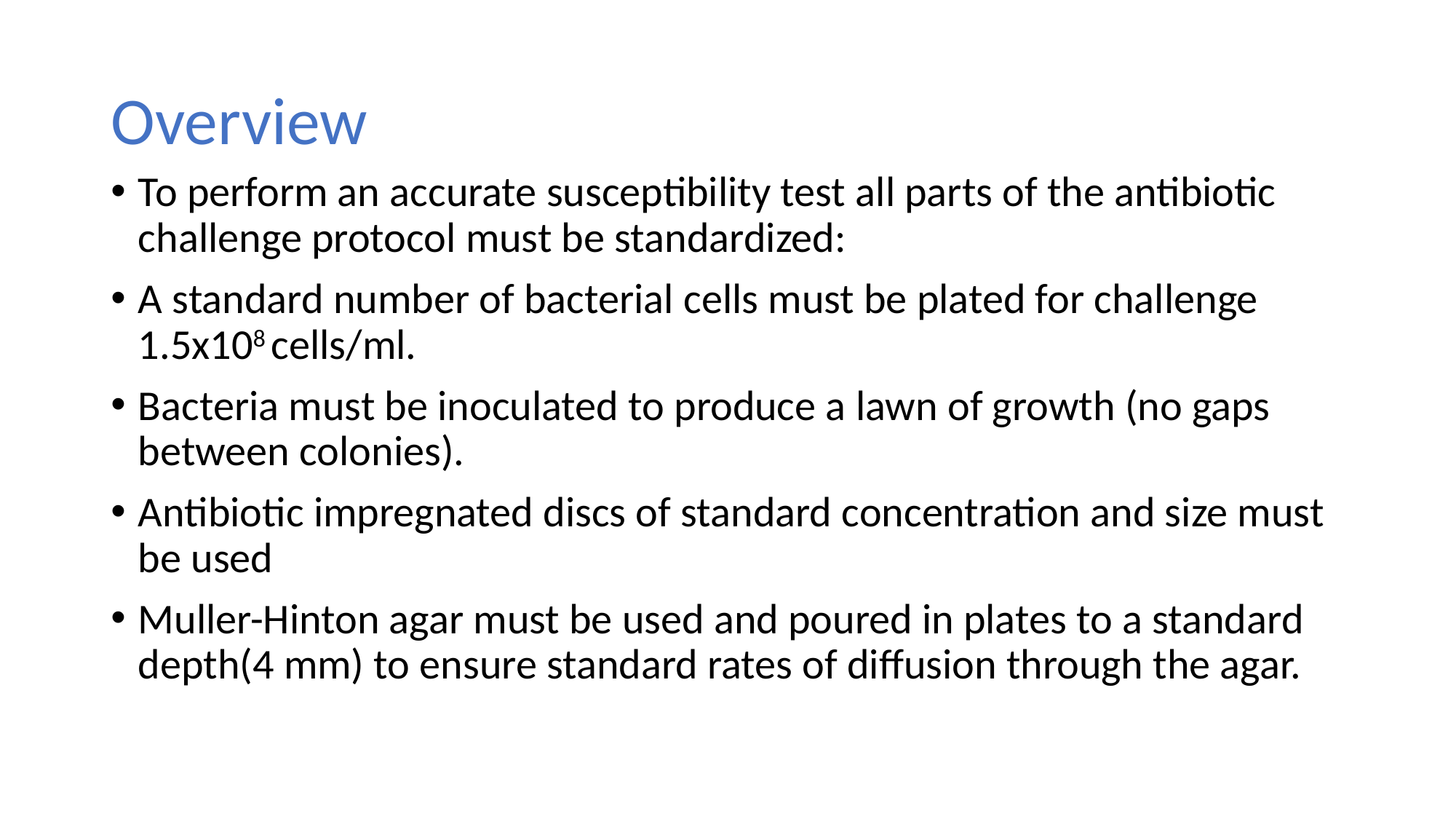

# Overview
To perform an accurate susceptibility test all parts of the antibiotic challenge protocol must be standardized:
A standard number of bacterial cells must be plated for challenge 1.5x108 cells/ml.
Bacteria must be inoculated to produce a lawn of growth (no gaps between colonies).
Antibiotic impregnated discs of standard concentration and size must be used
Muller-Hinton agar must be used and poured in plates to a standard depth(4 mm) to ensure standard rates of diffusion through the agar.